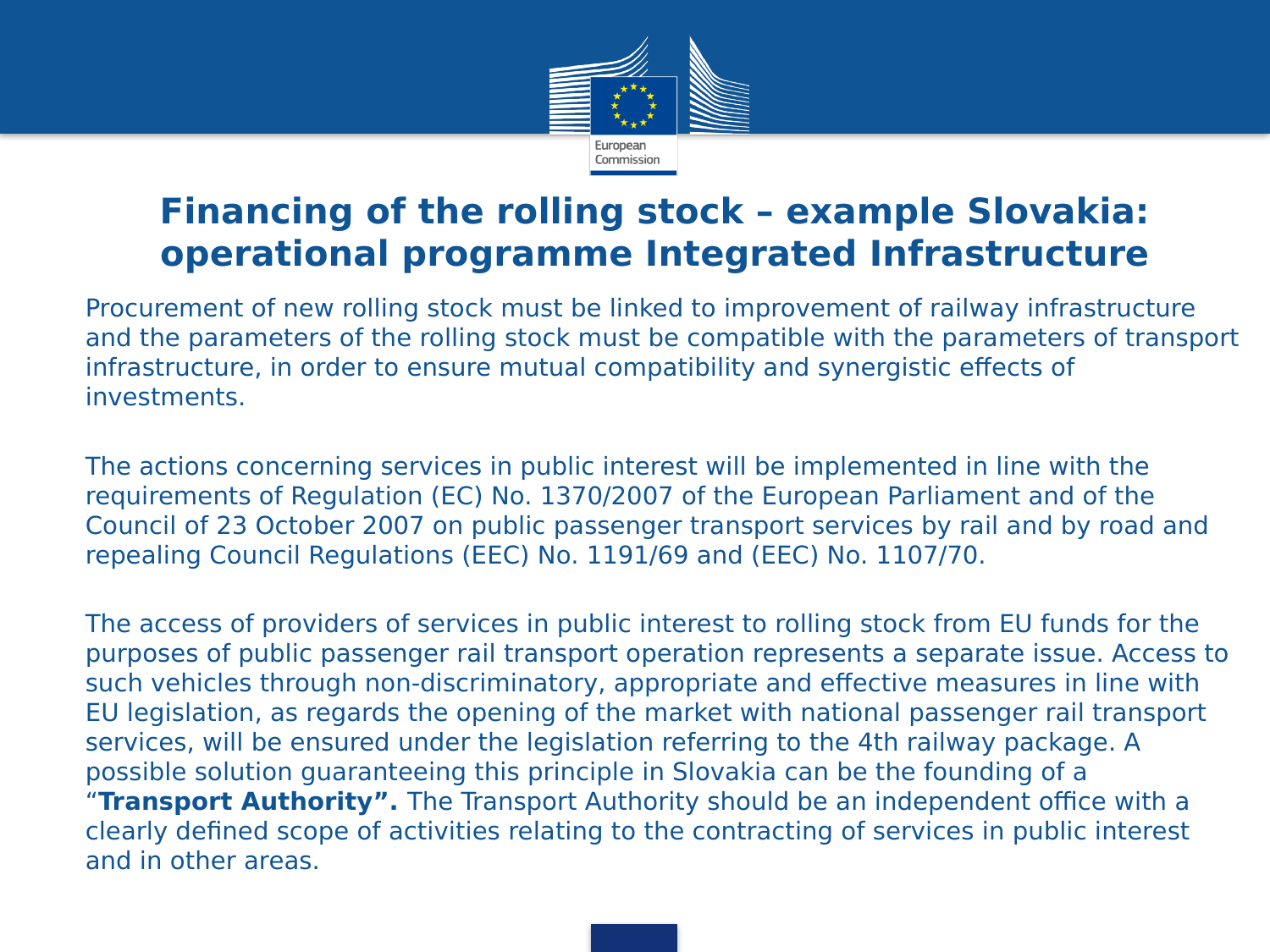

# Financing of the rolling stock – example Slovakia: operational programme Integrated Infrastructure
Procurement of new rolling stock must be linked to improvement of railway infrastructure and the parameters of the rolling stock must be compatible with the parameters of transport infrastructure, in order to ensure mutual compatibility and synergistic effects of investments.

The actions concerning services in public interest will be implemented in line with the requirements of Regulation (EC) No. 1370/2007 of the European Parliament and of the Council of 23 October 2007 on public passenger transport services by rail and by road and repealing Council Regulations (EEC) No. 1191/69 and (EEC) No. 1107/70.

The access of providers of services in public interest to rolling stock from EU funds for the purposes of public passenger rail transport operation represents a separate issue. Access to such vehicles through non-discriminatory, appropriate and effective measures in line with EU legislation, as regards the opening of the market with national passenger rail transport services, will be ensured under the legislation referring to the 4th railway package. A possible solution guaranteeing this principle in Slovakia can be the founding of a “Transport Authority”. The Transport Authority should be an independent office with a clearly defined scope of activities relating to the contracting of services in public interest and in other areas.